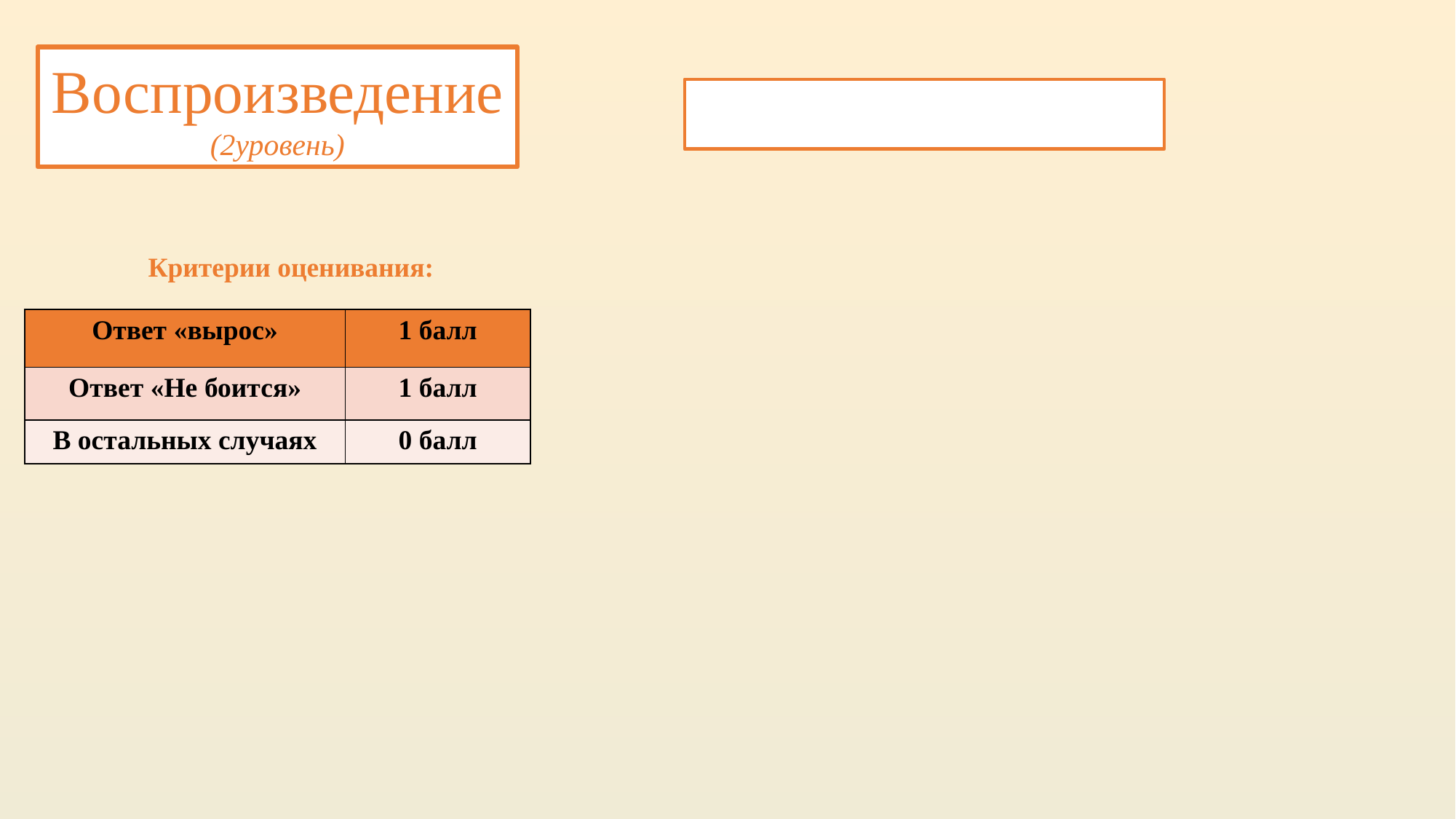

Воспроизведение
(2уровень)

Критерии оценивания:
| Ответ «вырос» | 1 балл |
| --- | --- |
| Ответ «Не боится» | 1 балл |
| В остальных случаях | 0 балл |